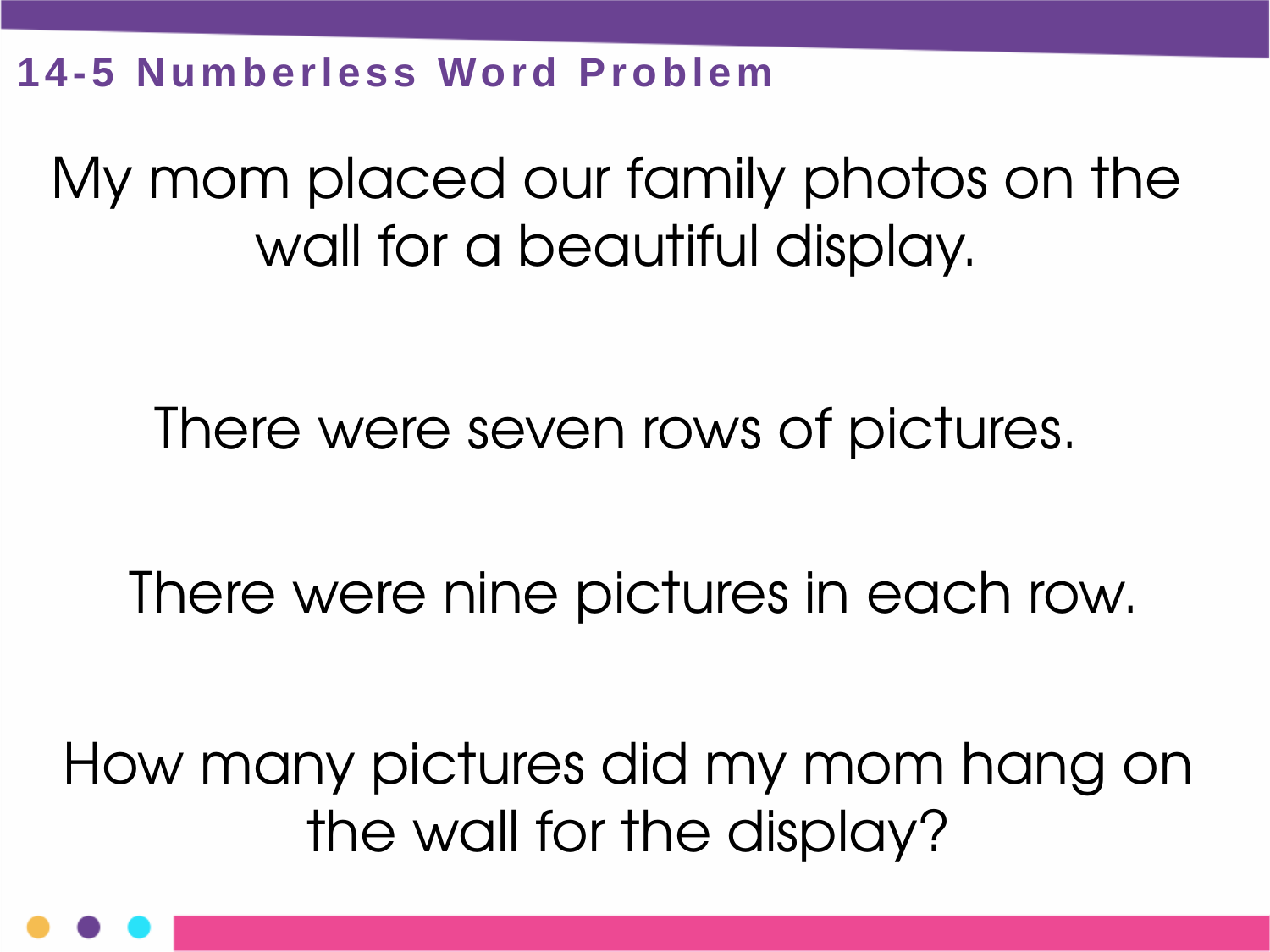

14-5 Numberless Word Problem
My mom placed our family photos on the wall for a beautiful display.
There were seven rows of pictures.
There were nine pictures in each row.
How many pictures did my mom hang on the wall for the display?